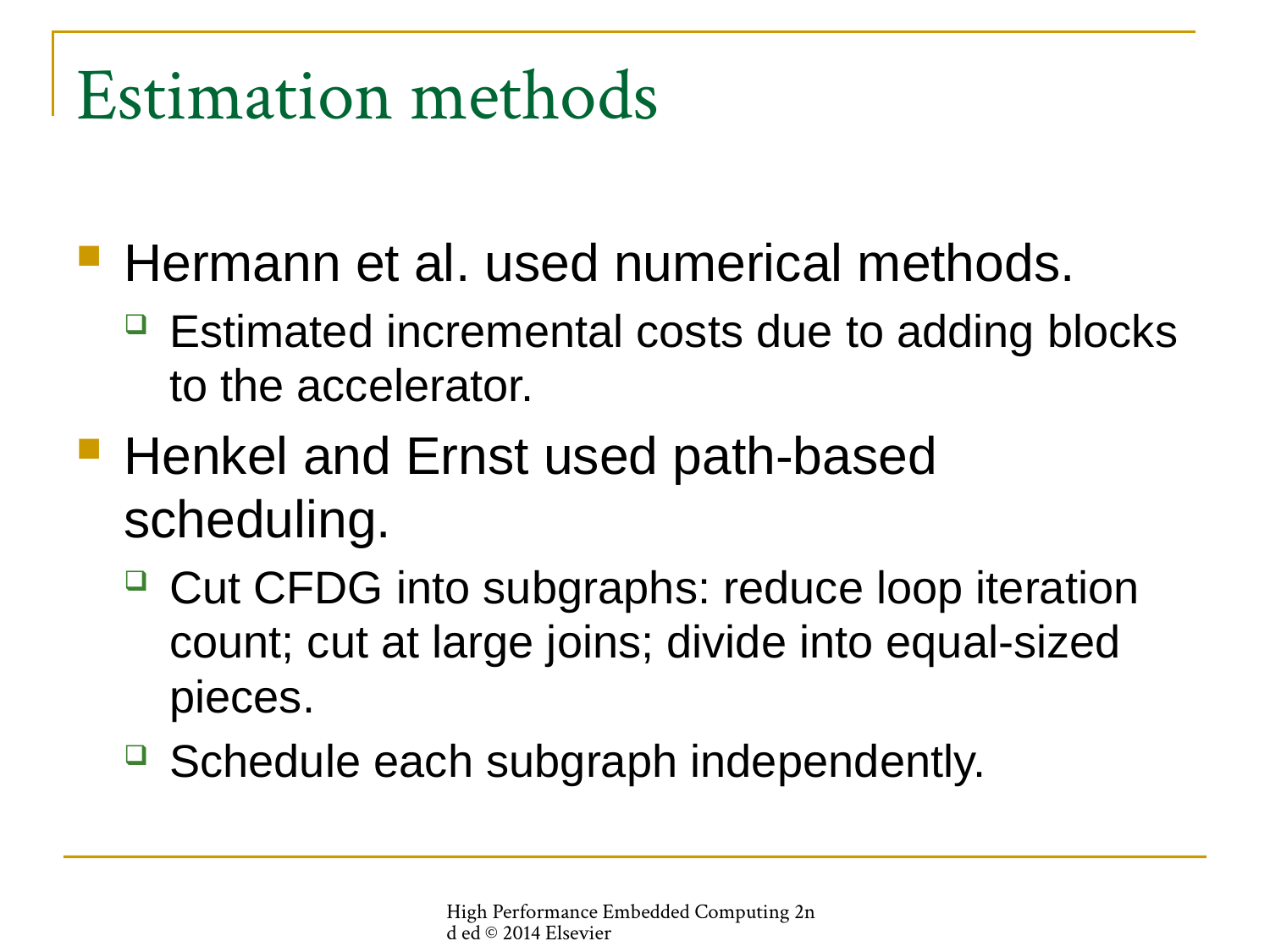

# Estimation methods
Hermann et al. used numerical methods.
Estimated incremental costs due to adding blocks to the accelerator.
Henkel and Ernst used path-based scheduling.
Cut CFDG into subgraphs: reduce loop iteration count; cut at large joins; divide into equal-sized pieces.
Schedule each subgraph independently.
High Performance Embedded Computing 2nd ed © 2014 Elsevier